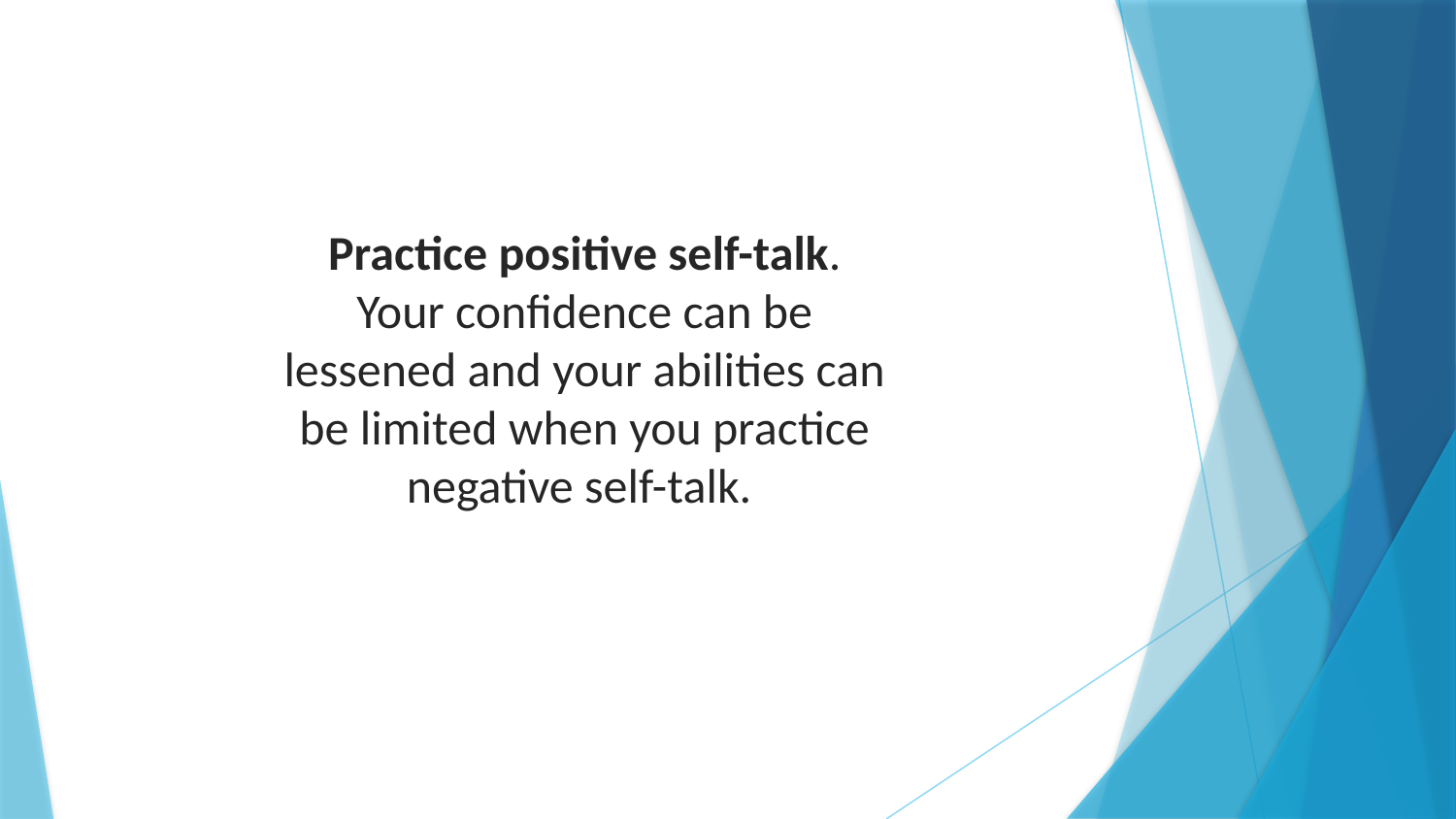

Practice positive self-talk.
Your confidence can be lessened and your abilities can be limited when you practice negative self-talk.